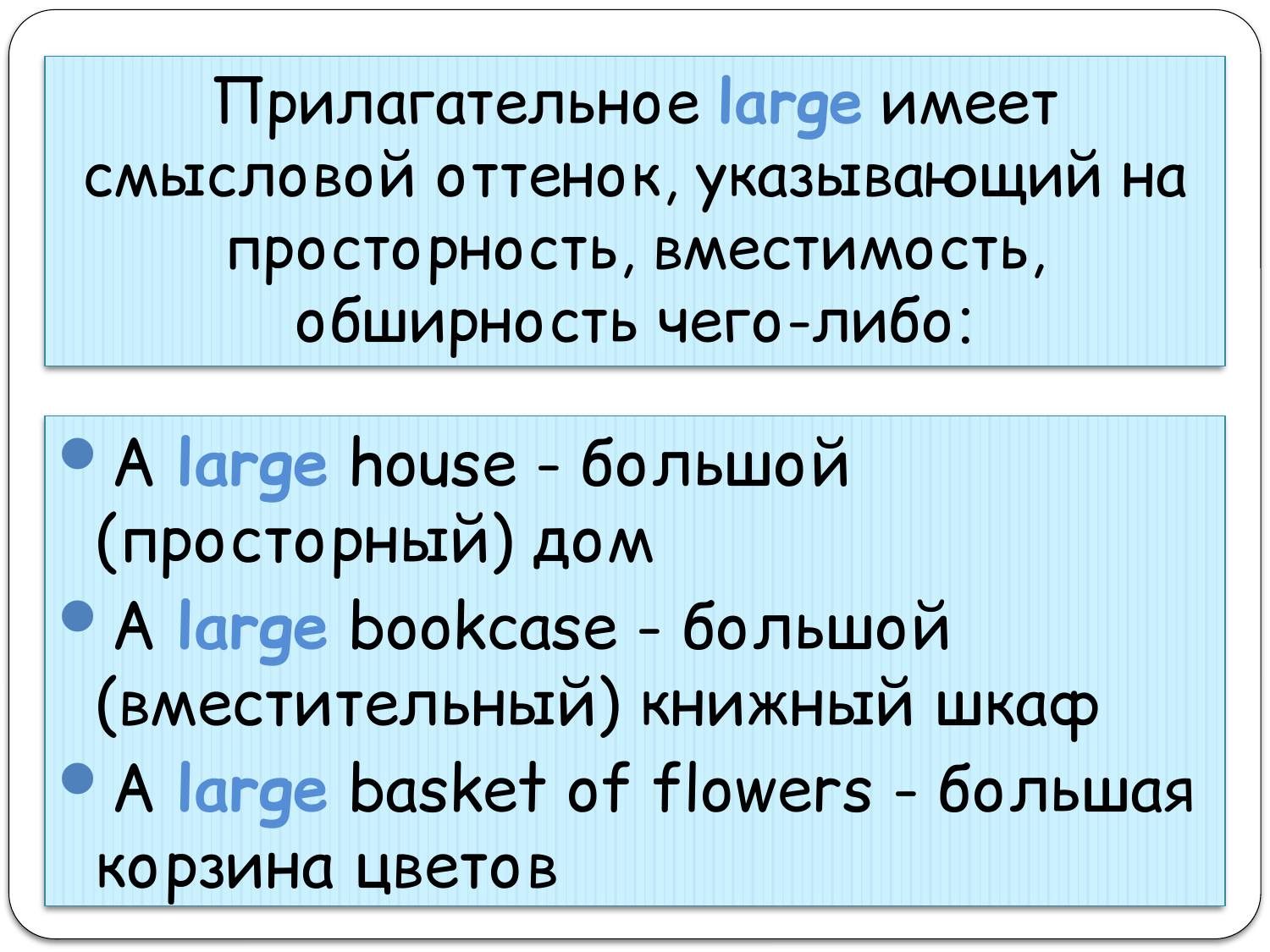

# Прилагательное large имеет смысловой оттенок, указывающий на просторность, вместимость, обширность чего-либо:
A large house - большой (просторный) дом
A large bookcase - большой (вместительный) книжный шкаф
A large basket of flowers - большая корзина цветов